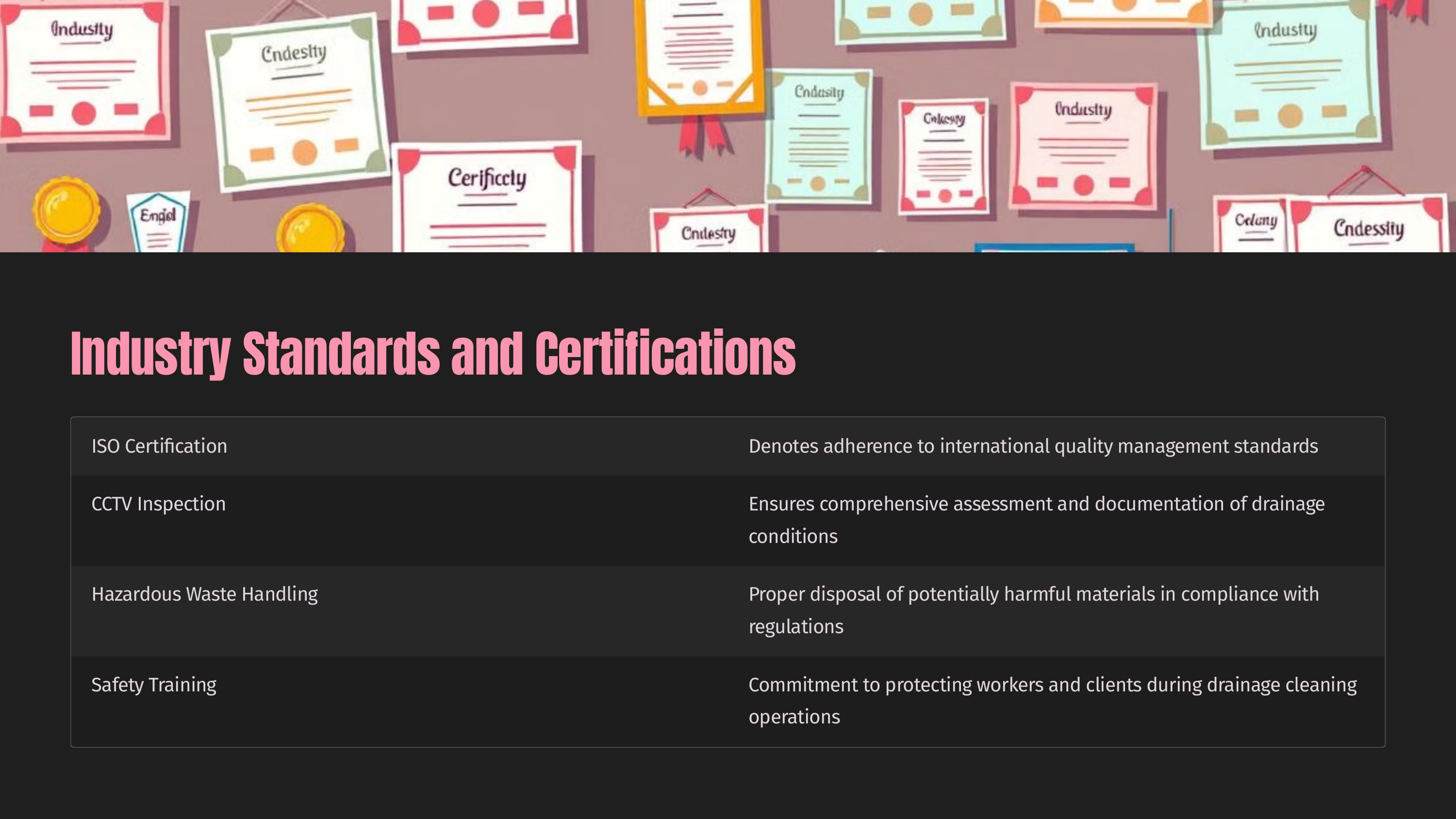

Industry Standards and Certifications

ISO Certification
Denotes adherence to international quality management standards

CCTV Inspection
Ensures comprehensive assessment and documentation of drainage conditions

Hazardous Waste Handling
Proper disposal of potentially harmful materials in compliance with regulations

Safety Training
Commitment to protecting workers and clients during drainage cleaning operations